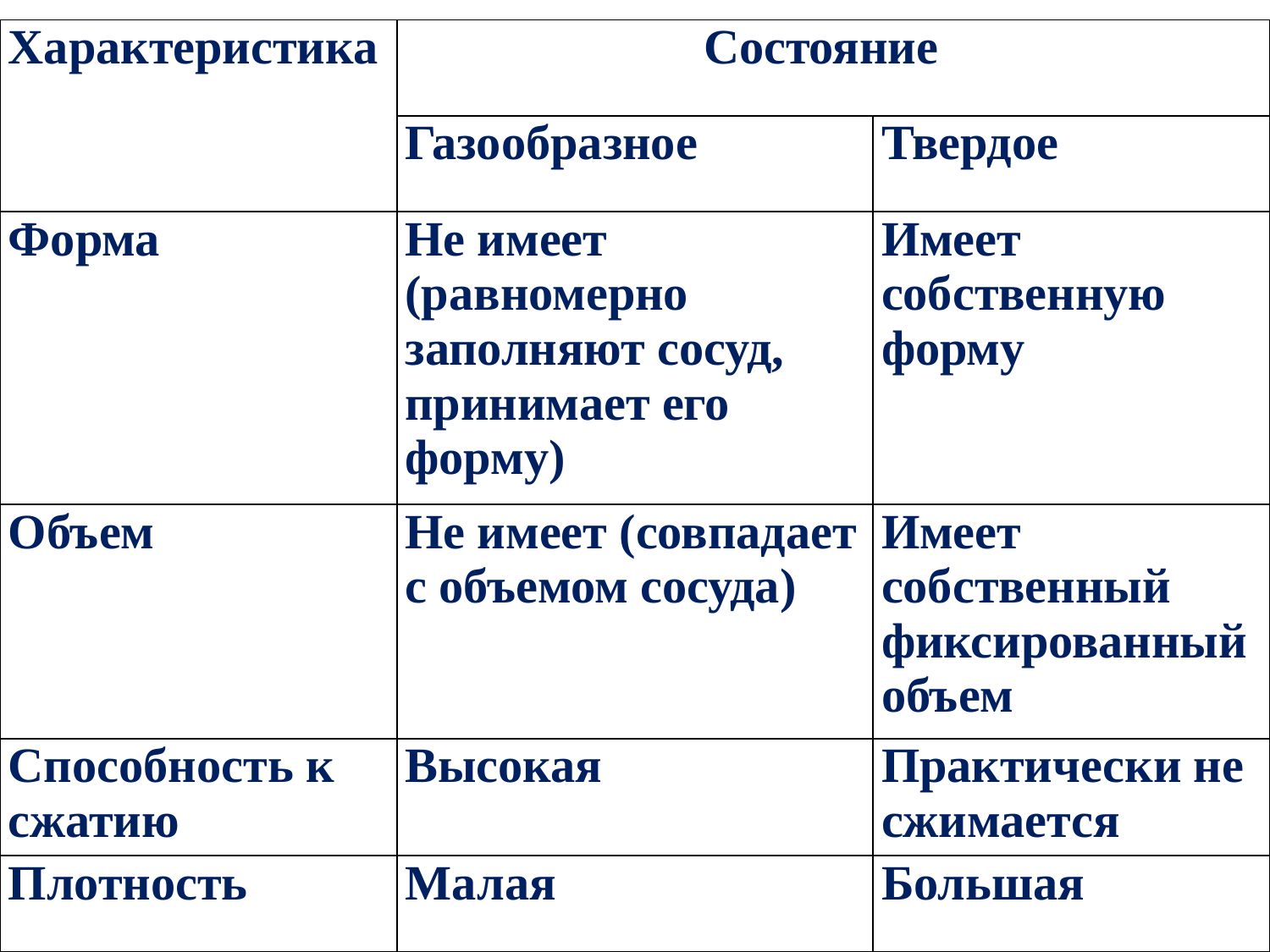

| Характеристика | Состояние |  |
| --- | --- | --- |
|  | Газообразное | Твердое |
| Форма | Не имеет (равномерно заполняют сосуд, принимает его форму) | Имеет собственную форму |
| Объем | Не имеет (совпадает с объемом сосуда) | Имеет собственный фиксированный объем |
| Способность к сжатию | Высокая | Практически не сжимается |
| Плотность | Малая | Большая |